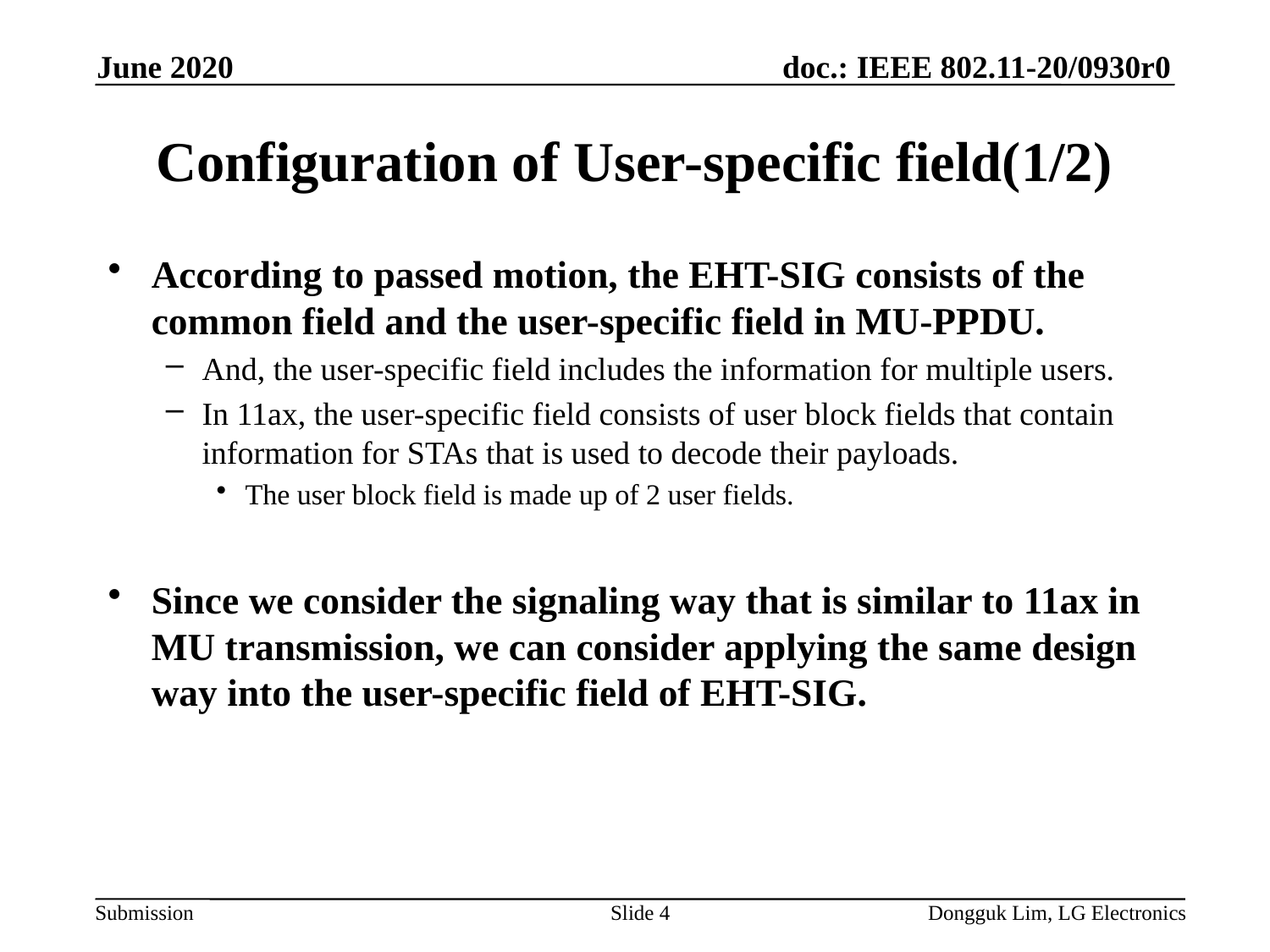

June 2020
# Configuration of User-specific field(1/2)
According to passed motion, the EHT-SIG consists of the common field and the user-specific field in MU-PPDU.
And, the user-specific field includes the information for multiple users.
In 11ax, the user-specific field consists of user block fields that contain information for STAs that is used to decode their payloads.
The user block field is made up of 2 user fields.

Since we consider the signaling way that is similar to 11ax in MU transmission, we can consider applying the same design way into the user-specific field of EHT-SIG.
Slide 4
Dongguk Lim, LG Electronics